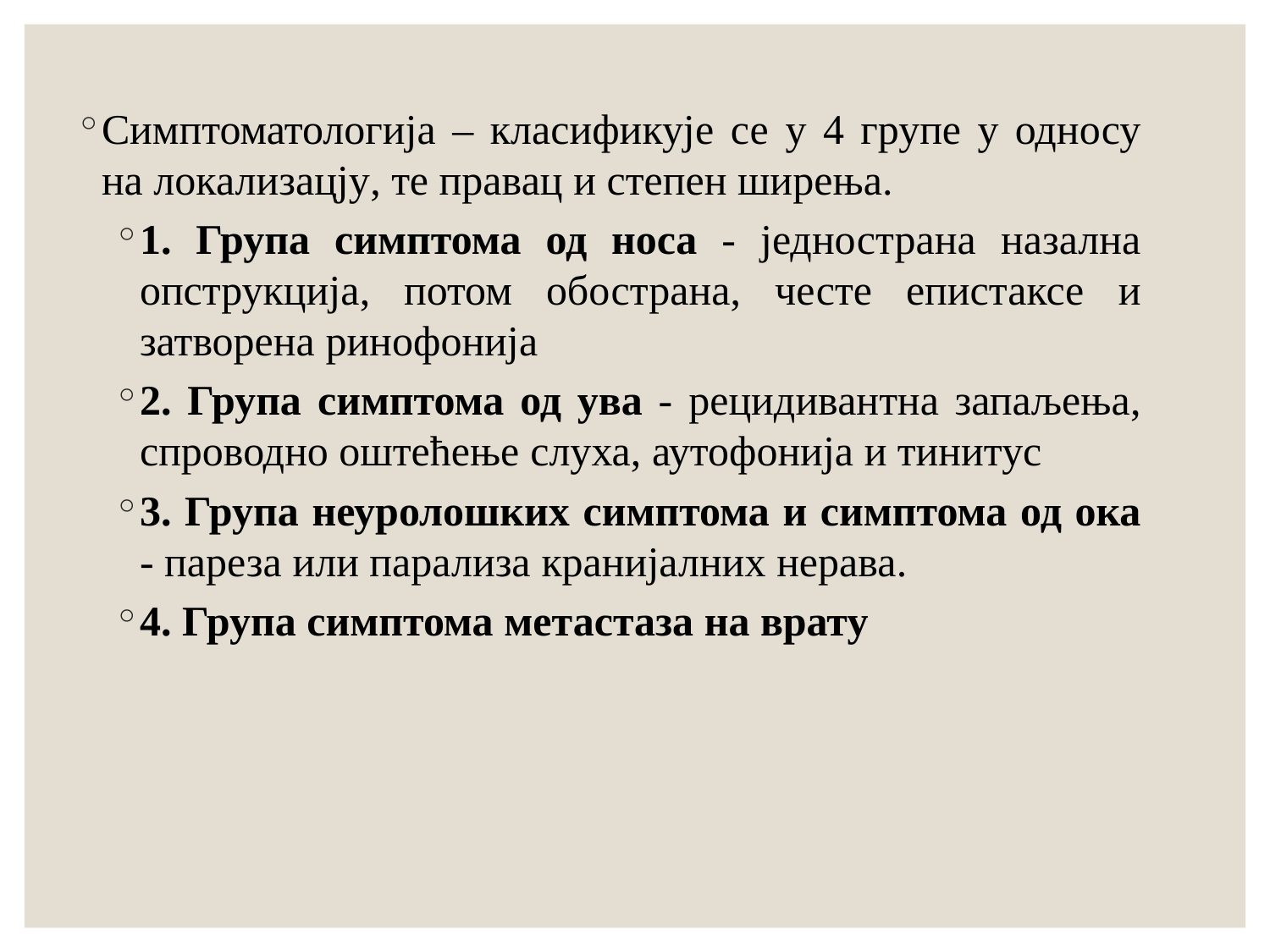

Симптоматологија – класификује се у 4 групе у односу на локализацју, те правац и степен ширења.
1. Група симптома од носа - једнострана назална опструкција, потом обострана, честе епистаксе и затворена ринофонија
2. Група симптома од ува - рецидивантна запаљења, спроводно оштећење слуха, аутофонија и тинитус
3. Група неуролошких симптома и симптома од ока - пареза или парализа кранијалних нерава.
4. Група симптома метастаза на врату